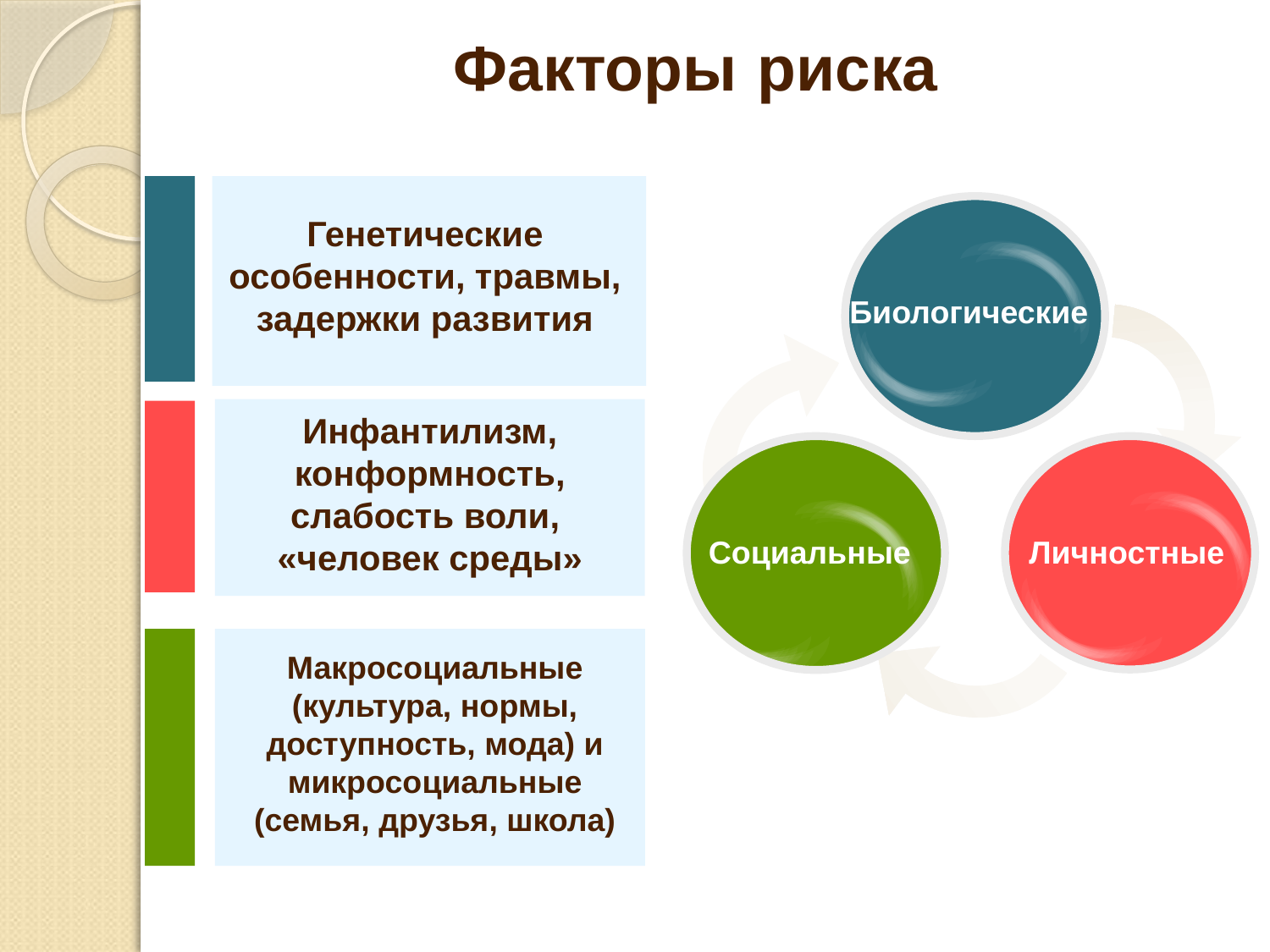

# Факторы риска

Генетические особенности, травмы, задержки развития

Биологические

Инфантилизм, конформность, слабость воли,  «человек среды»

Социальные
Личностные

Макросоциальные (культура, нормы, доступность, мода) и микросоциальные (семья, друзья, школа)